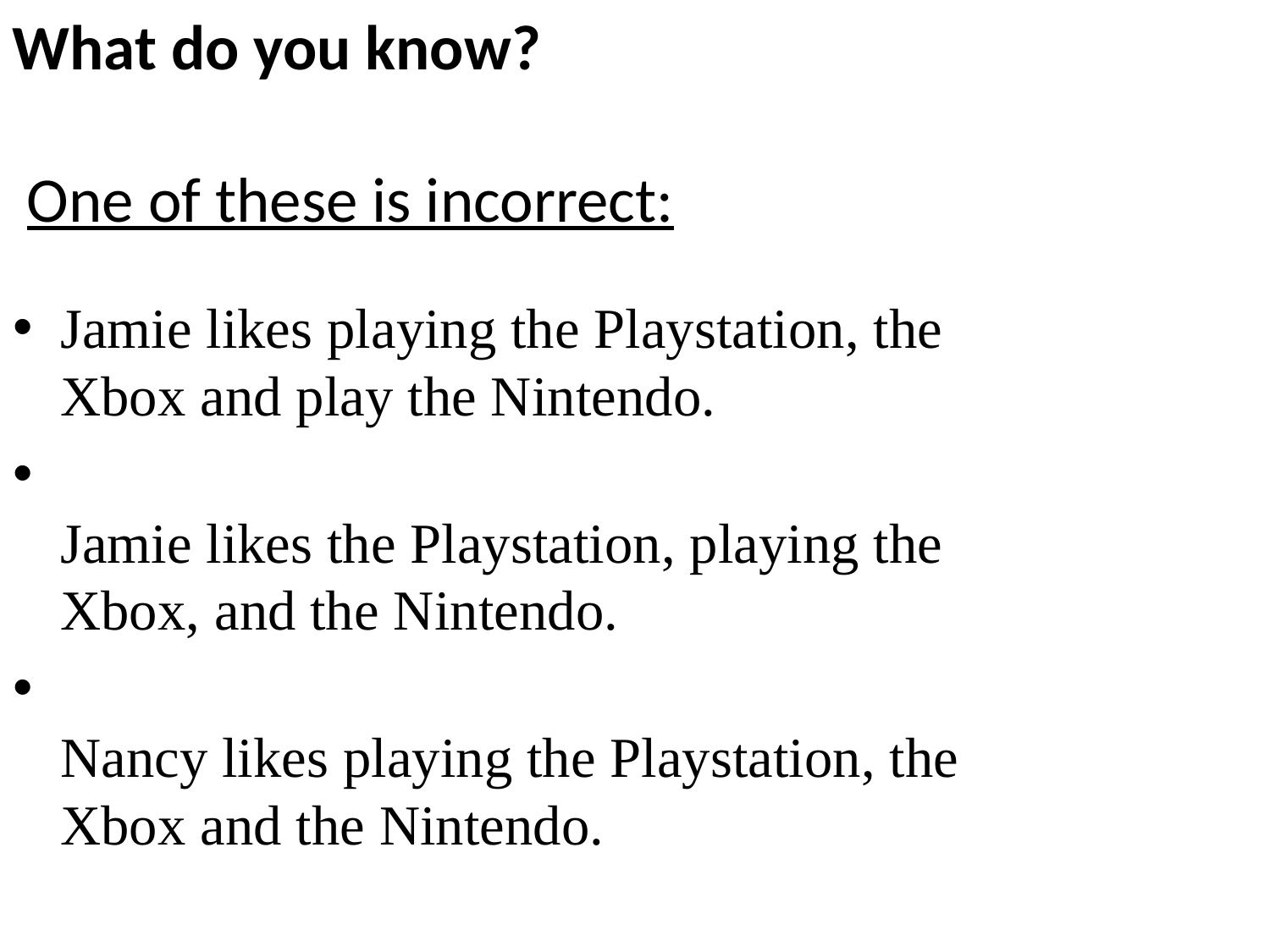

What do you know?

 One of these is incorrect:
Jamie likes playing the Playstation, the Xbox and play the Nintendo.
Jamie likes the Playstation, playing the Xbox, and the Nintendo.
Nancy likes playing the Playstation, the Xbox and the Nintendo.